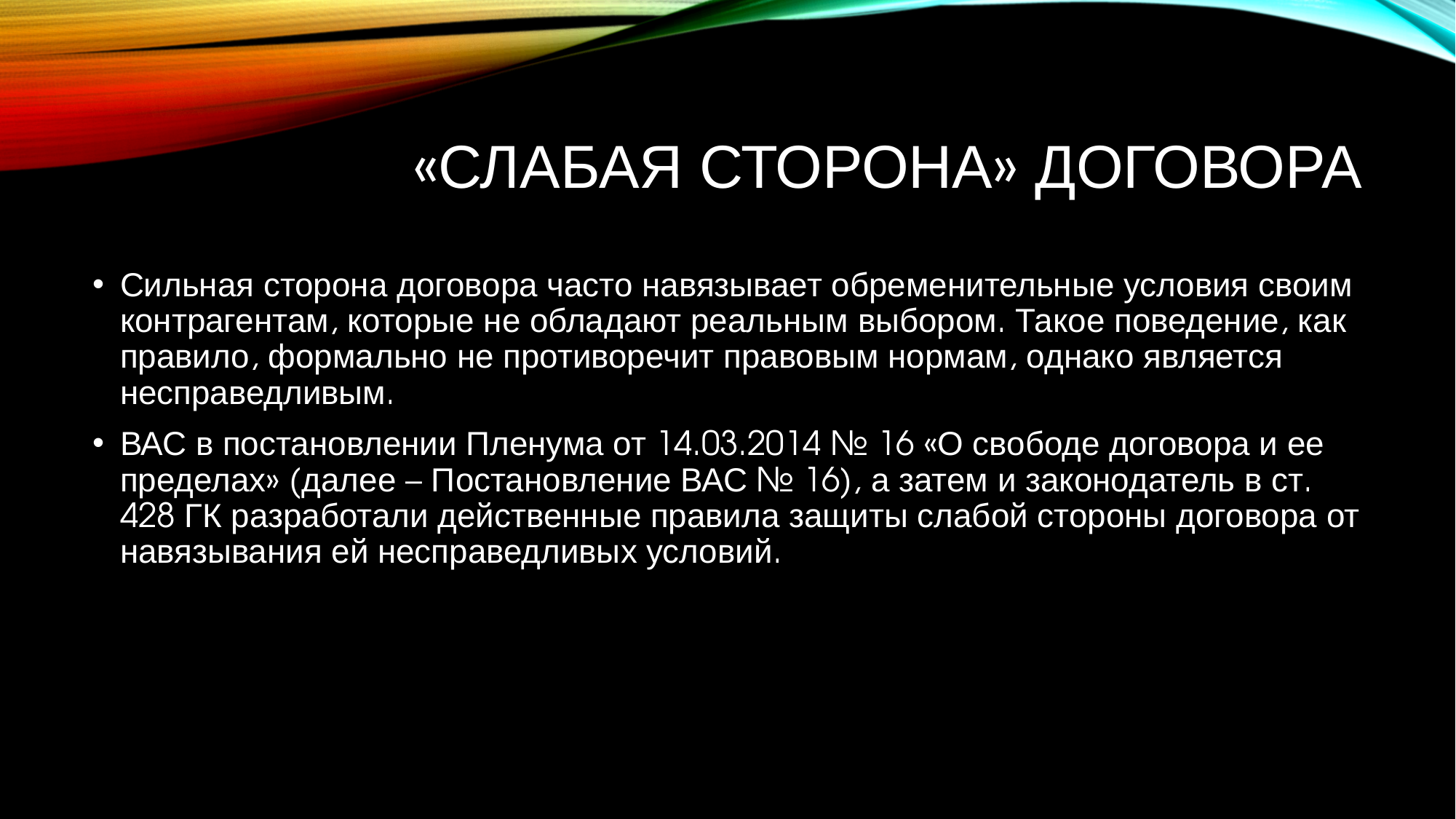

# «Слабая сторона» договора
Сильная сторона договора часто навязывает обременительные условия своим контрагентам, которые не обладают реальным выбором. Такое поведение, как правило, формально не противоречит правовым нормам, однако является несправедливым.
ВАС в постановлении Пленума от 14.03.2014 № 16 «О свободе договора и ее пределах» (далее – Постановление ВАС № 16), а затем и законодатель в ст. 428 ГК разработали действенные правила защиты слабой стороны договора от навязывания ей несправедливых условий.